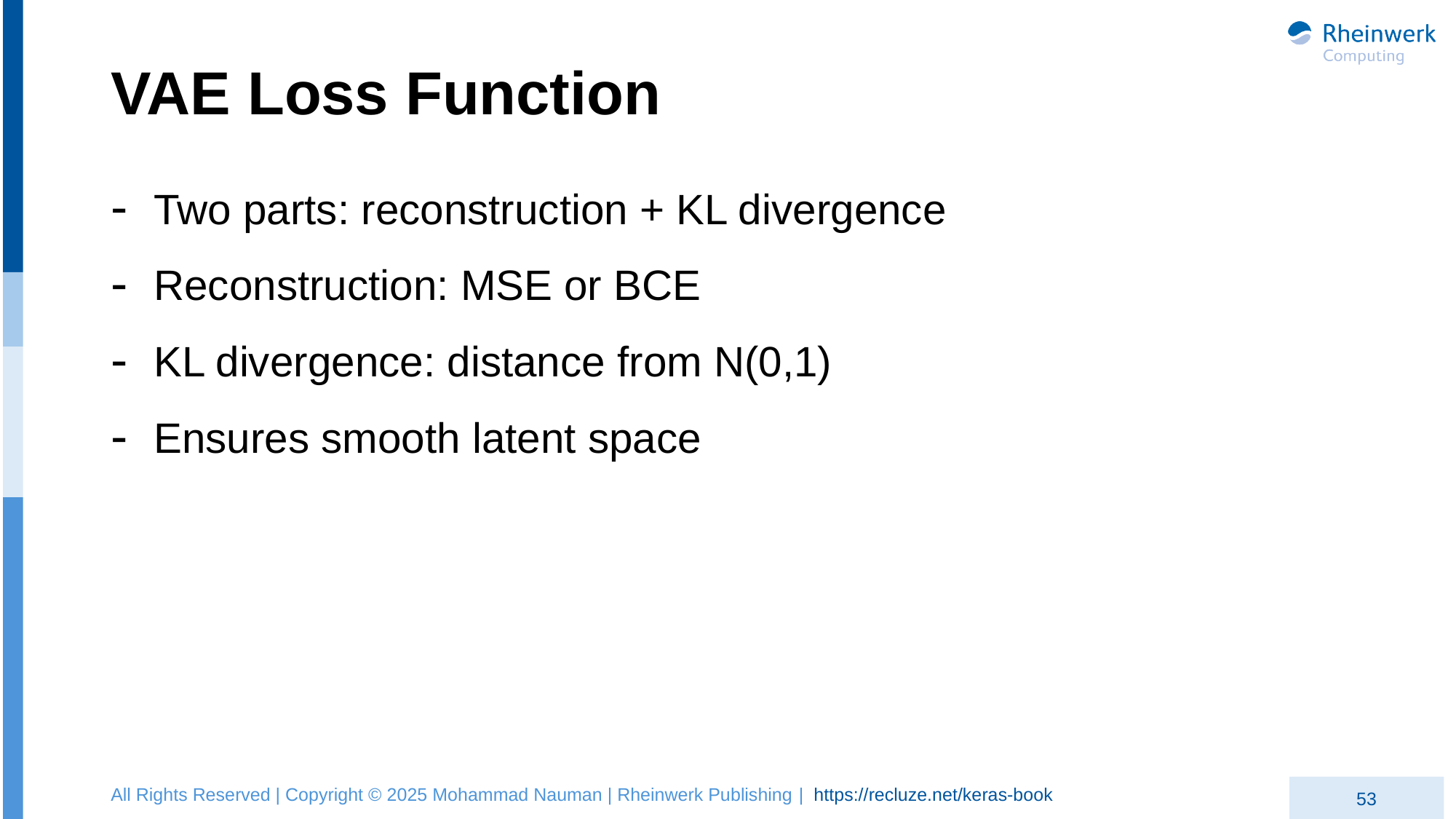

# VAE Loss Function
Two parts: reconstruction + KL divergence
Reconstruction: MSE or BCE
KL divergence: distance from N(0,1)
Ensures smooth latent space